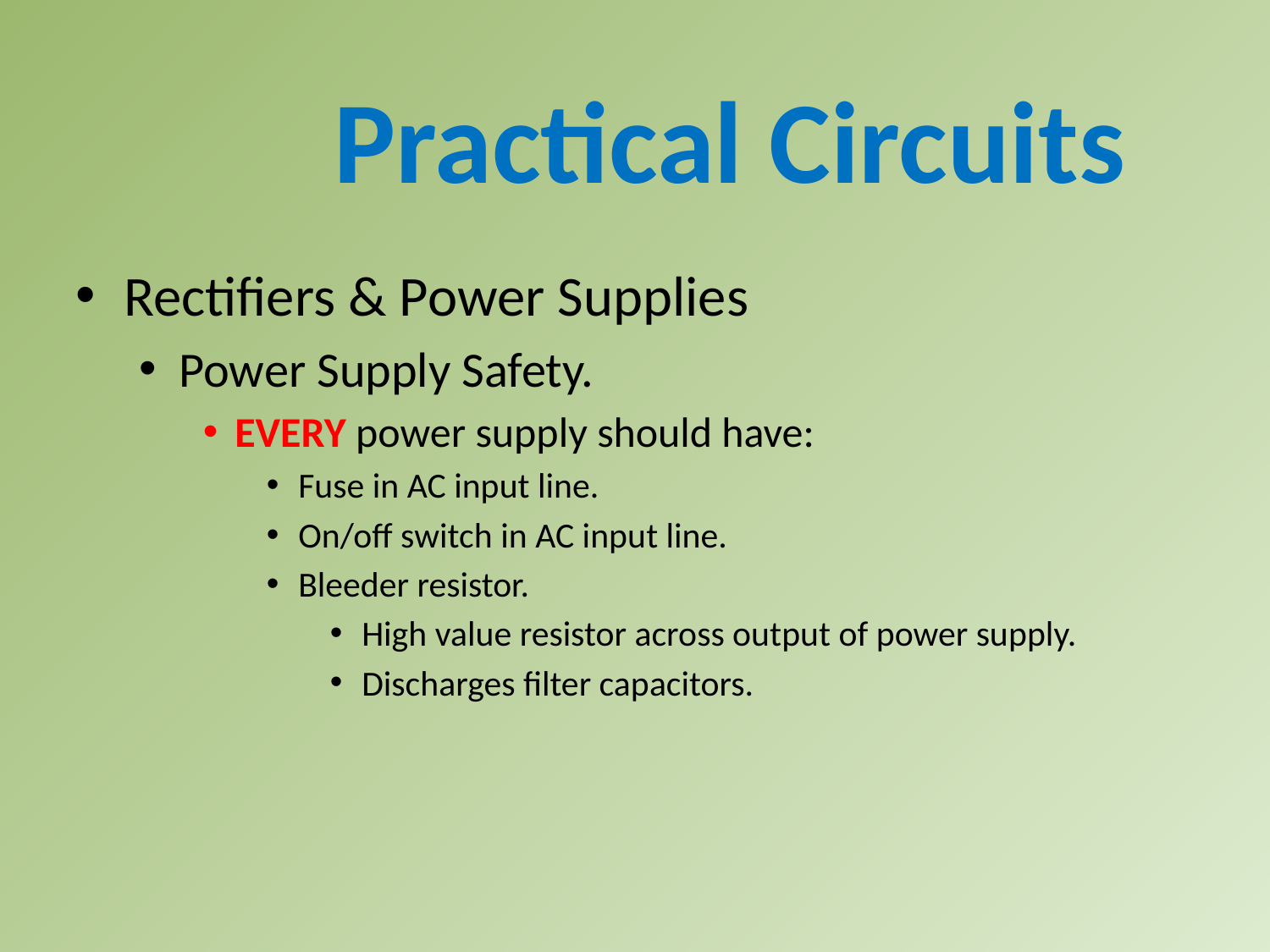

Practical Circuits
Rectifiers & Power Supplies
Power Supply Safety.
EVERY power supply should have:
Fuse in AC input line.
On/off switch in AC input line.
Bleeder resistor.
High value resistor across output of power supply.
Discharges filter capacitors.